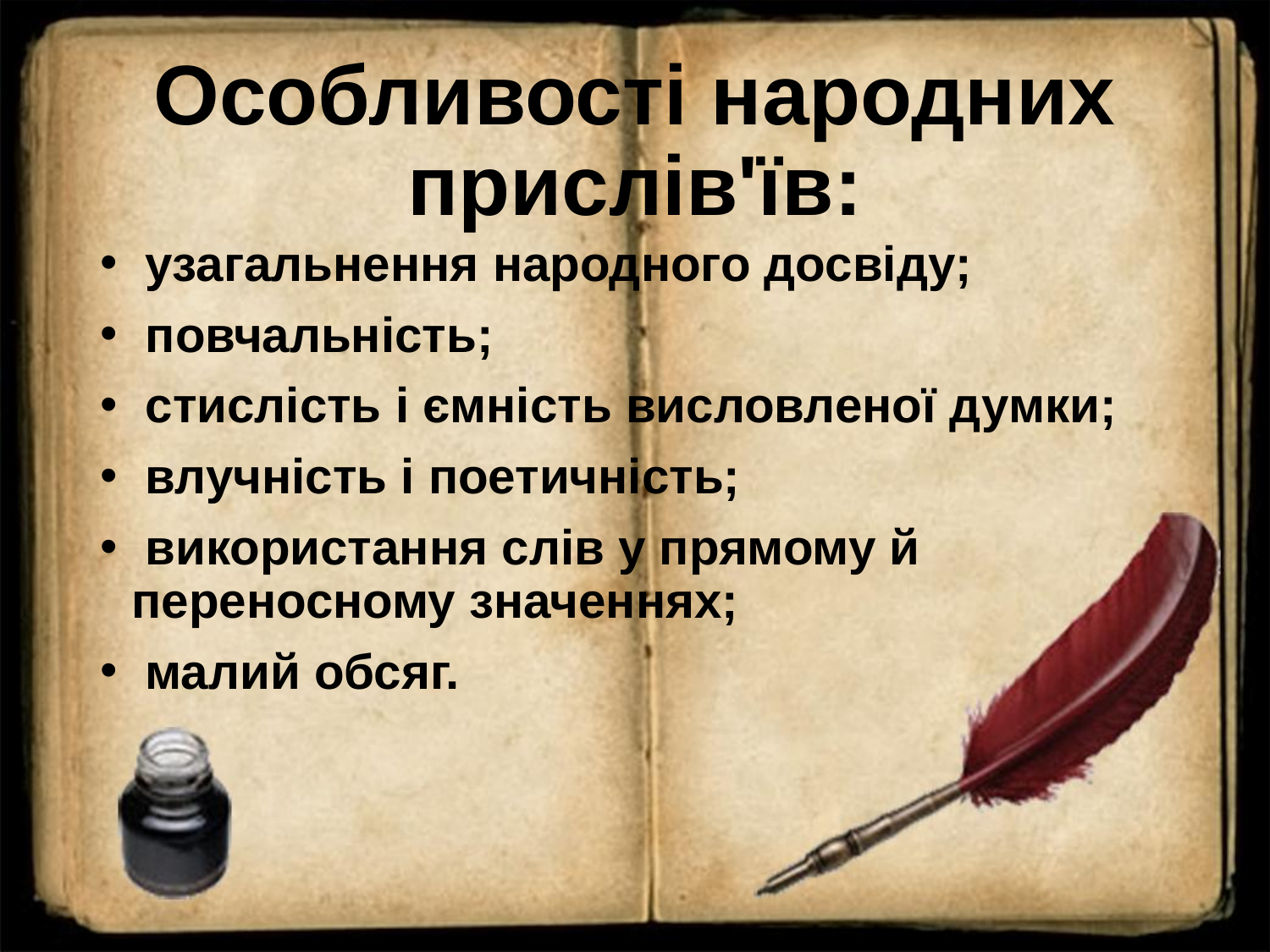

# Особливості народних прислів'їв:
 узагальнення народного досвіду;
 повчальність;
 стислість і ємність висловленої думки;
 влучність і поетичність;
 використання слів у прямому й переносному значеннях;
 малий обсяг.